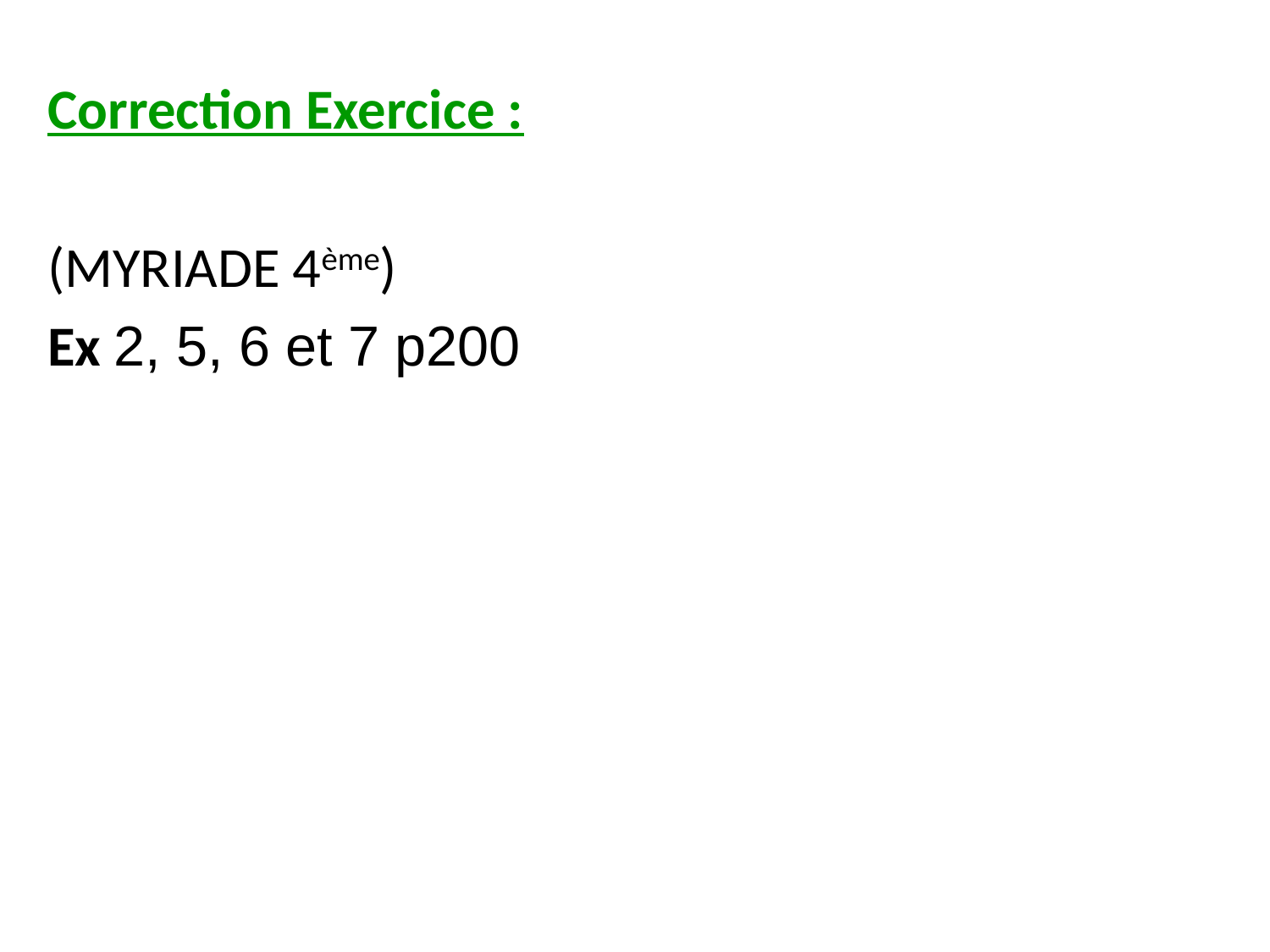

Correction Exercice :

(MYRIADE 4ème)
Ex 2, 5, 6 et 7 p200